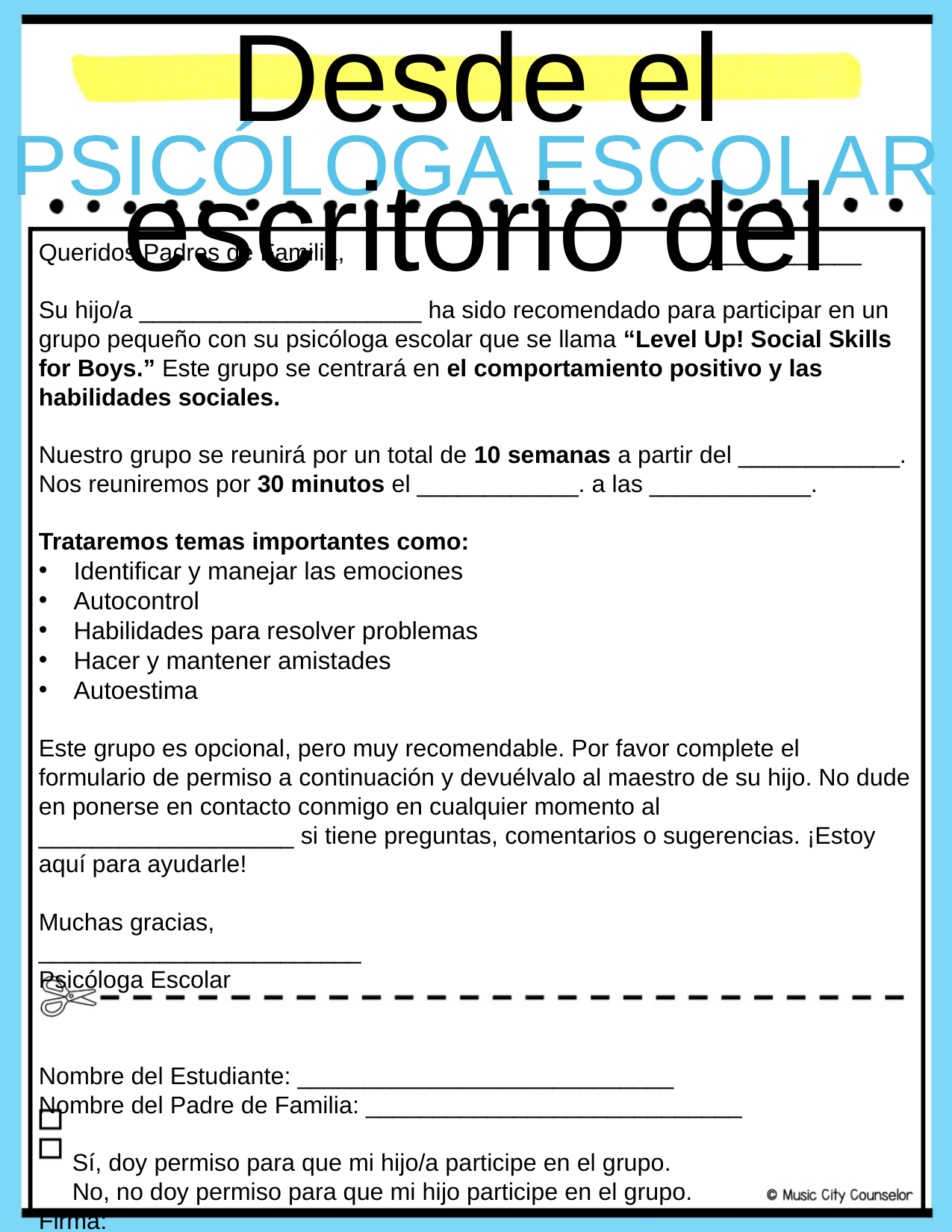

Desde el escritorio del
PSICÓLOGA ESCOLAR
Queridos Padres de Familia,                                                   _____________

Su hijo/a _____________________ ha sido recomendado para participar en un grupo pequeño con su psicóloga escolar que se llama “Level Up! Social Skills for Boys.” Este grupo se centrará en el comportamiento positivo y las habilidades sociales.

Nuestro grupo se reunirá por un total de 10 semanas a partir del ____________. Nos reuniremos por 30 minutos el ____________. a las ____________.

Trataremos temas importantes como:
Identificar y manejar las emociones
Autocontrol
Habilidades para resolver problemas
Hacer y mantener amistades
Autoestima

Este grupo es opcional, pero muy recomendable. Por favor complete el formulario de permiso a continuación y devuélvalo al maestro de su hijo. No dude en ponerse en contacto conmigo en cualquier momento al ___________________ si tiene preguntas, comentarios o sugerencias. ¡Estoy aquí para ayudarle!

Muchas gracias,
________________________
Psicóloga Escolar

Nombre del Estudiante: ____________________________
Nombre del Padre de Familia: ____________________________

     Sí, doy permiso para que mi hijo/a participe en el grupo.
     No, no doy permiso para que mi hijo participe en el grupo.
Firma: ____________________________